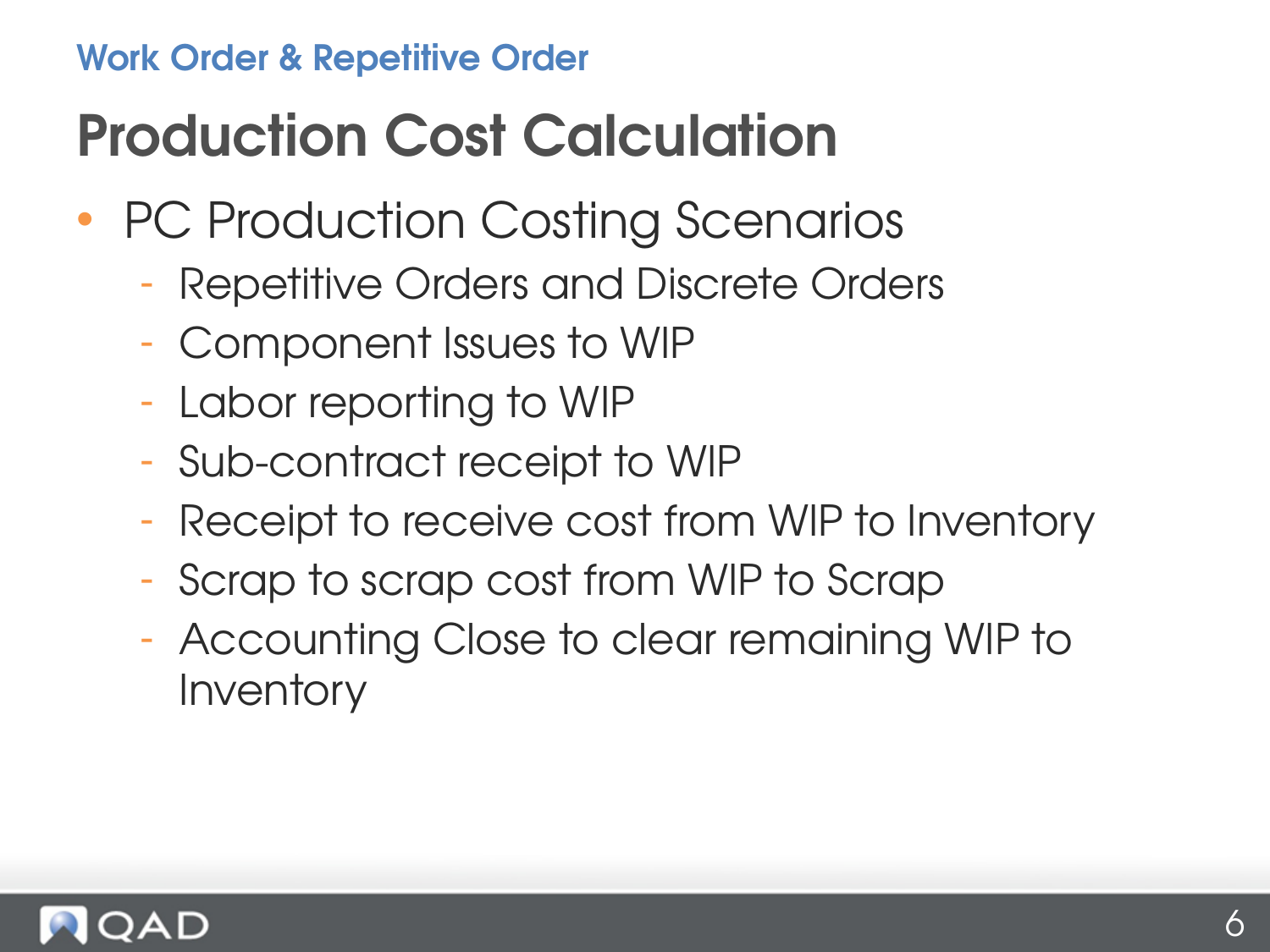

Work Order & Repetitive Order
# Production Cost Calculation
PC Production Costing Scenarios
Repetitive Orders and Discrete Orders
Component Issues to WIP
Labor reporting to WIP
Sub-contract receipt to WIP
Receipt to receive cost from WIP to Inventory
Scrap to scrap cost from WIP to Scrap
Accounting Close to clear remaining WIP to Inventory

6